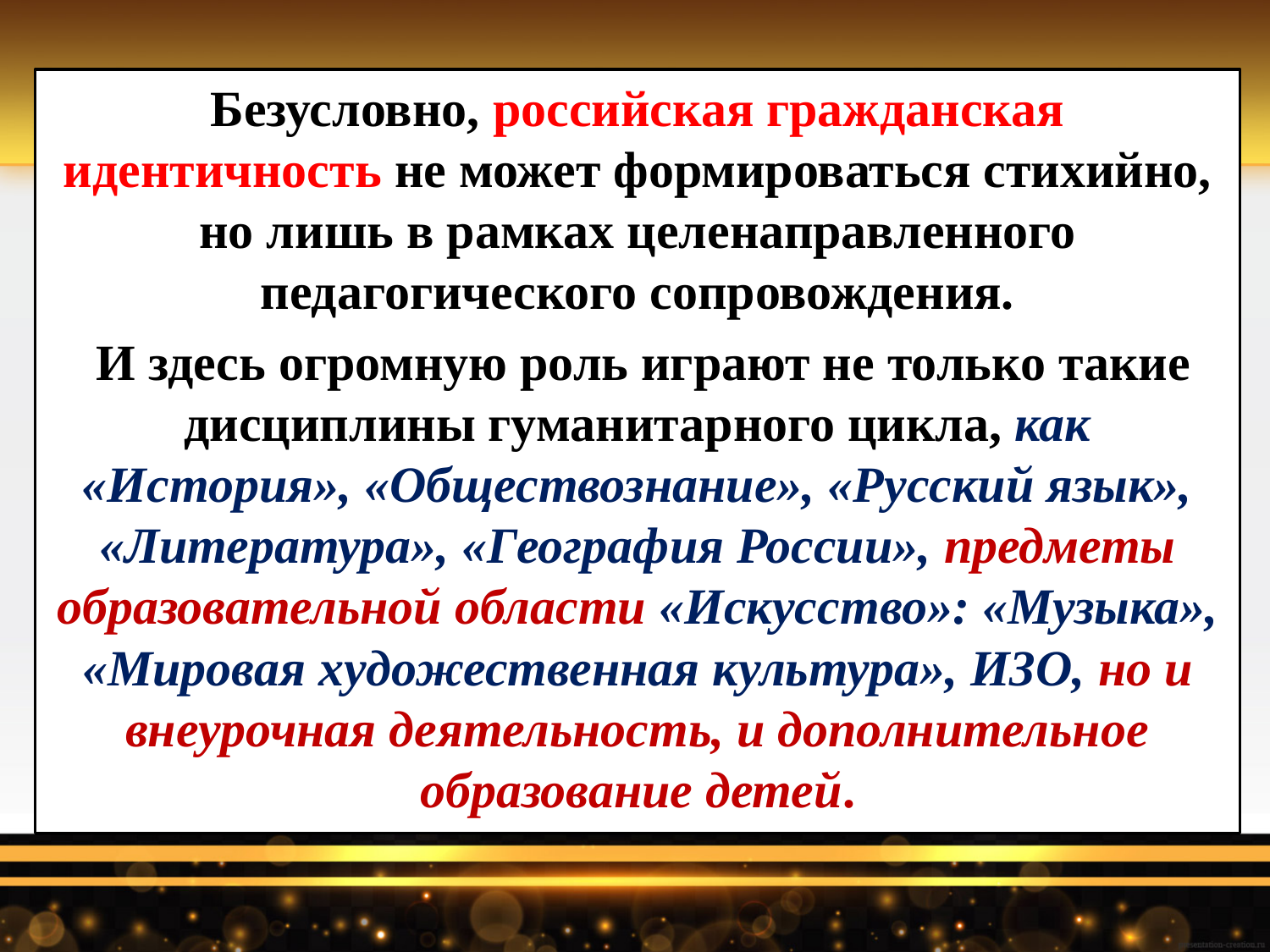

Безусловно, российская гражданская идентичность не может формироваться стихийно, но лишь в рамках целенаправленного педагогического сопровождения.
 И здесь огромную роль играют не только такие дисциплины гуманитарного цикла, как «История», «Обществознание», «Русский язык», «Литература», «География России», предметы образовательной области «Искусство»: «Музыка», «Мировая художественная культура», ИЗО, но и внеурочная деятельность, и дополнительное образование детей.